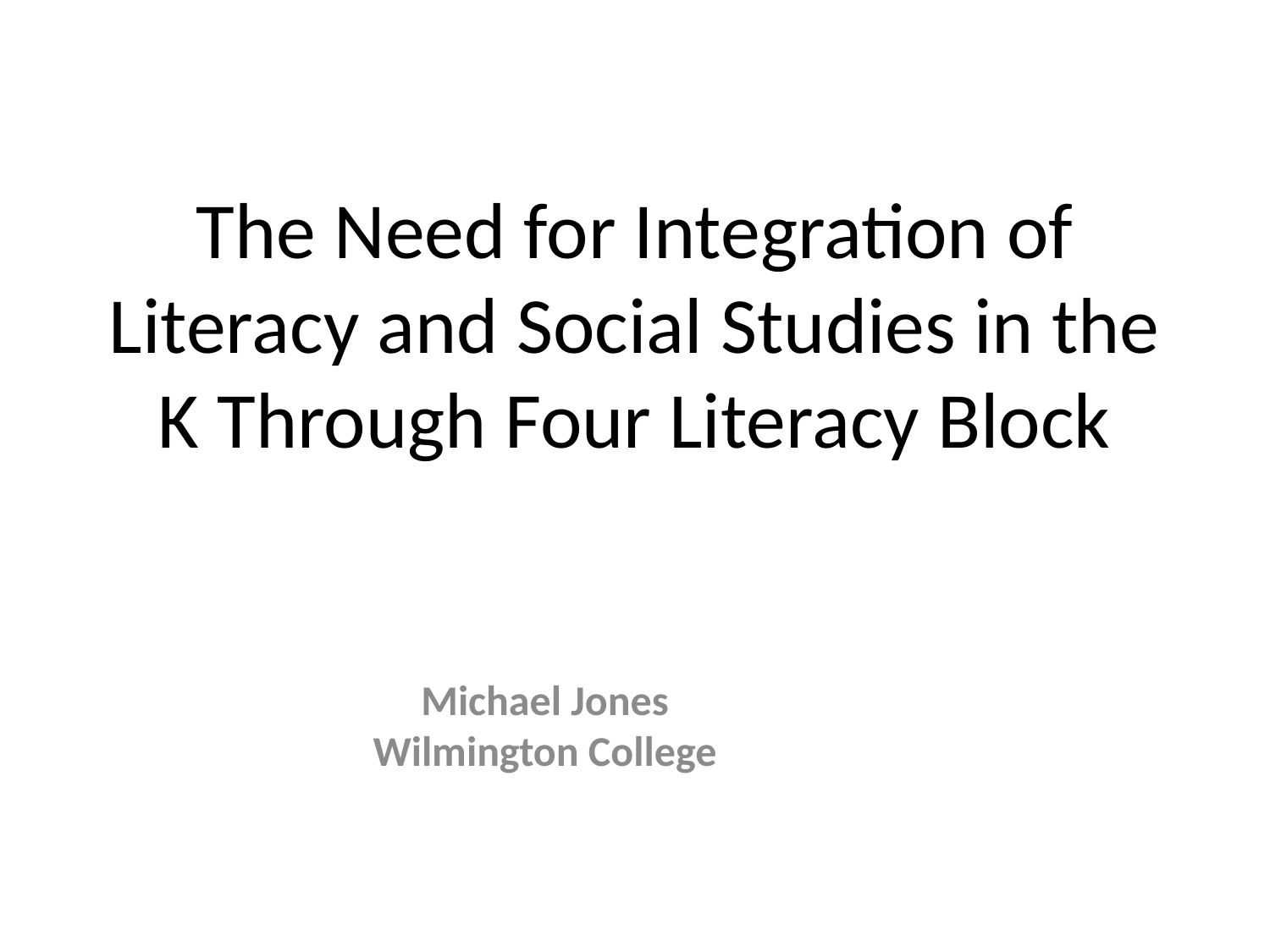

# The Need for Integration of Literacy and Social Studies in the K Through Four Literacy Block
Michael Jones
Wilmington College